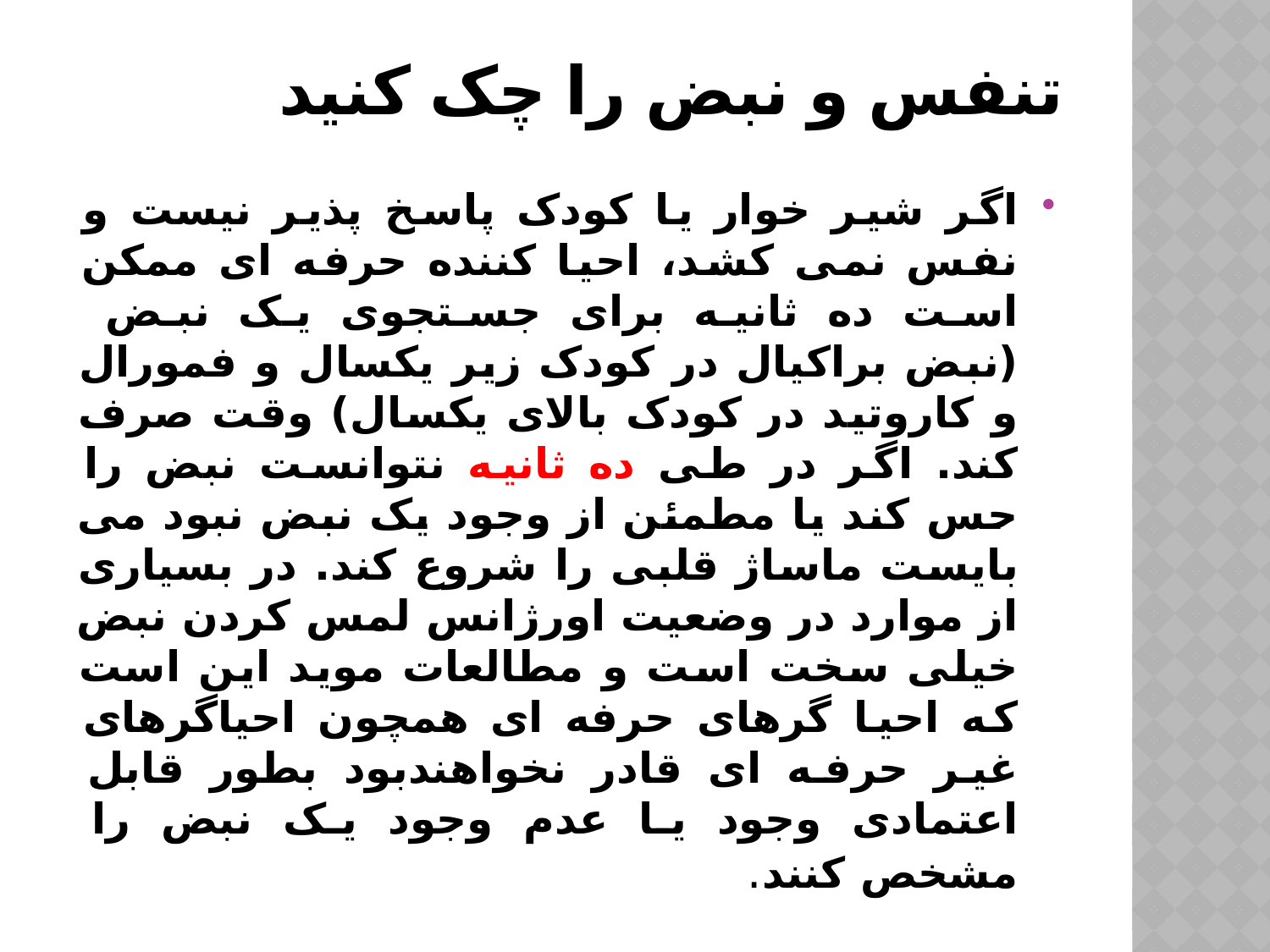

# تنفس و نبض را چک کنید
اگر شیر خوار یا کودک پاسخ پذیر نیست و نفس نمی کشد، احیا کننده حرفه ای ممکن است ده ثانیه برای جستجوی یک نبض
(نبض براکیال در کودک زیر یکسال و فمورال و کاروتید در کودک بالای یکسال) وقت صرف کند. اگر در طی ده ثانیه نتوانست نبض را حس کند یا مطمئن از وجود یک نبض نبود می بایست ماساژ قلبی را شروع کند. در بسیاری از موارد در وضعیت اورژانس لمس کردن نبض خیلی سخت است و مطالعات موید این است که احیا گرهای حرفه ای همچون احیاگرهای غیر حرفه ای قادر نخواهندبود بطور قابل اعتمادی وجود یا عدم وجود یک نبض را مشخص کنند.